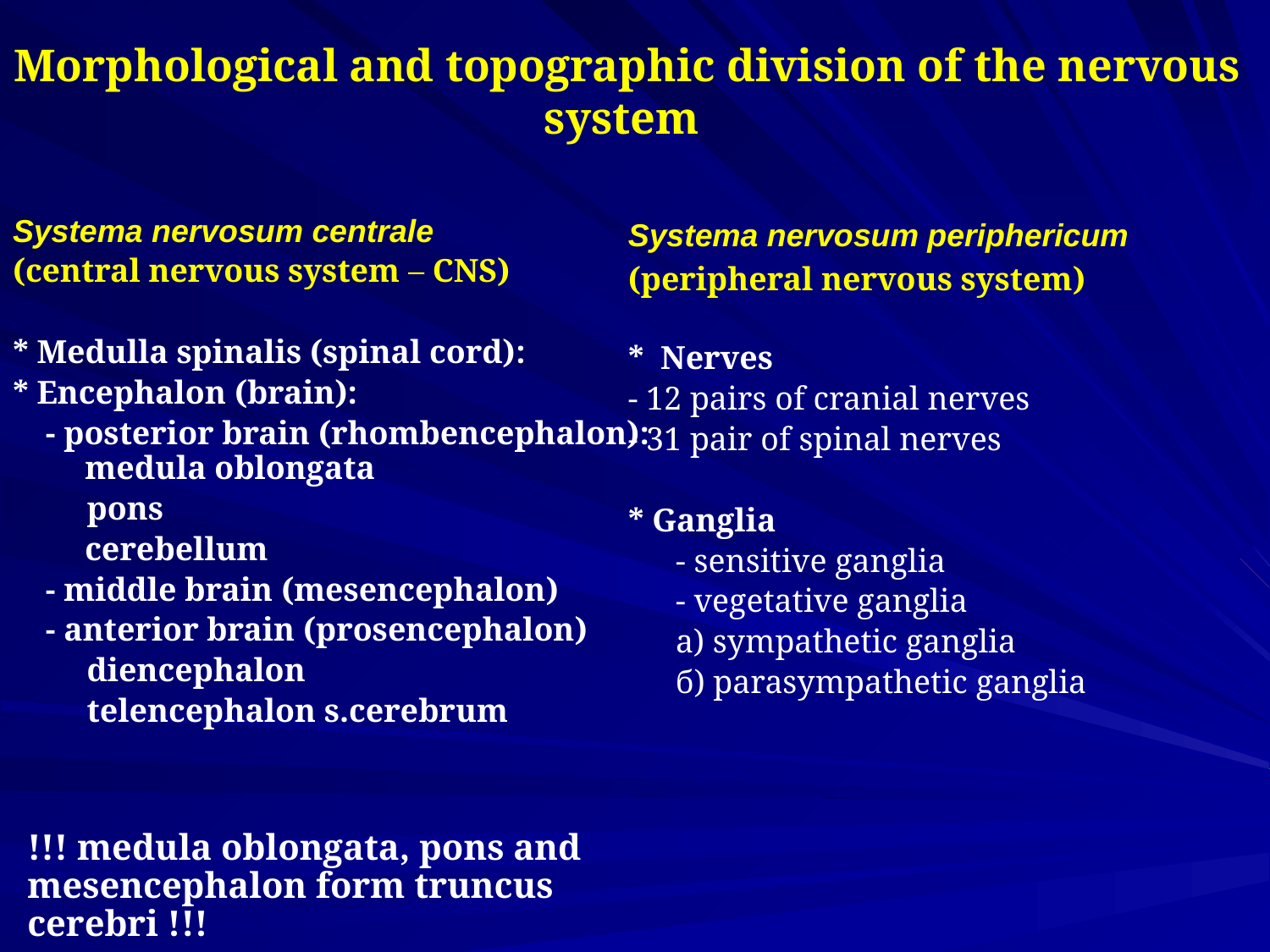

Morphological and topographic division of the nervous system
Systema nervosum centrale
(central nervous system – CNS)

* Medulla spinalis (spinal cord):
* Encephalon (brain):
    - posterior brain (rhombencephalon):
   medula oblongata
         pons
	   cerebellum
    - middle brain (mesencephalon)
    - anterior brain (prosencephalon)
         diencephalon
         telencephalon s.cerebrum
Systema nervosum periphericum
(peripheral nervous system)
*  Nerves
- 12 pairs of cranial nerves
- 31 pair of spinal nerves

* Ganglia
	- sensitive ganglia
	- vegetative ganglia
	а) sympathetic ganglia
	б) parasympathetic ganglia
!!! medula oblongata, pons and mesencephalon form truncus cerebri !!!